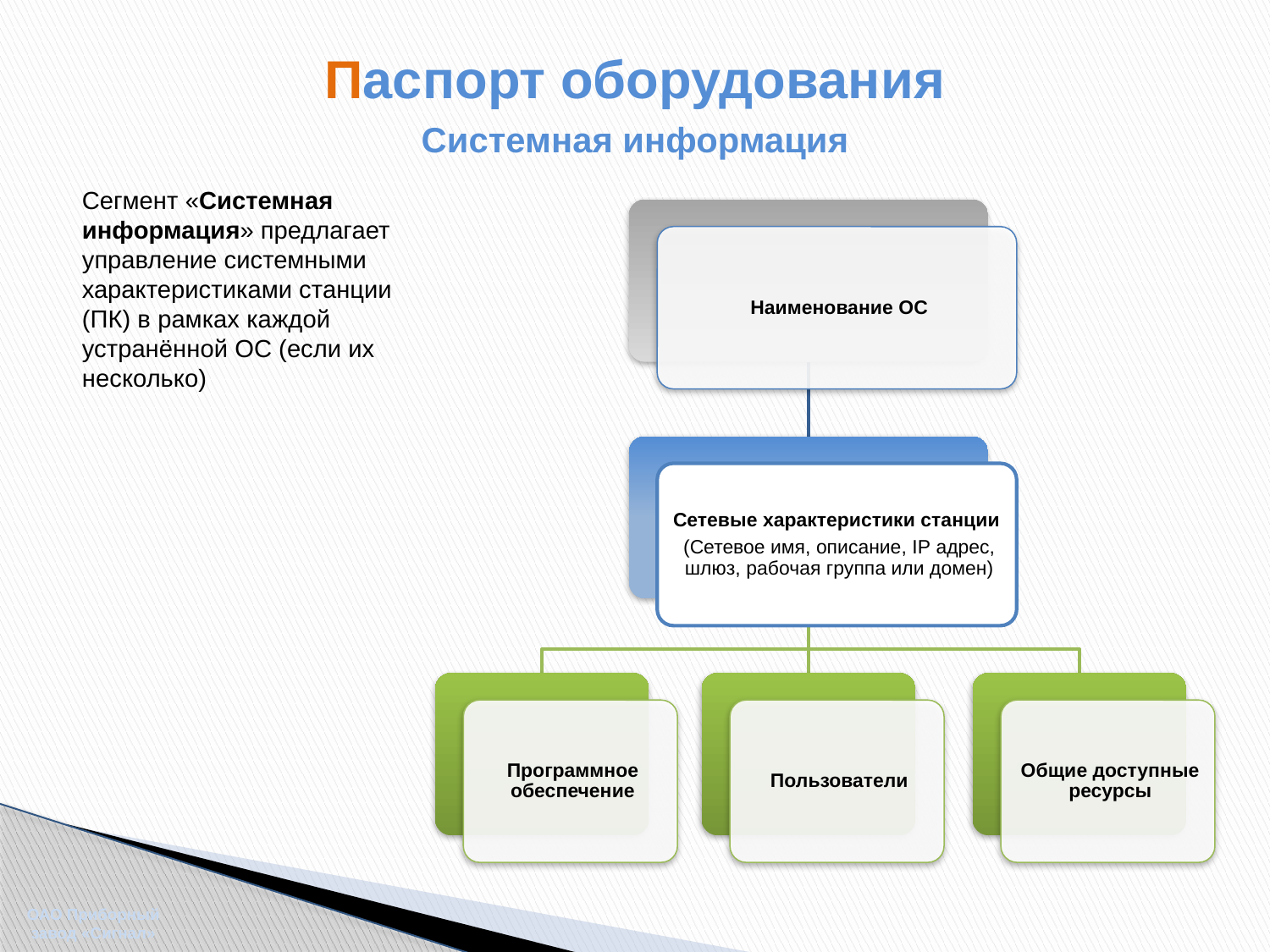

Паспорт оборудования
Системная информация
Сегмент «Системная информация» предлагает управление системными характеристиками станции (ПК) в рамках каждой устранённой ОС (если их несколько)

Наименование ОС
Сетевые характеристики станции
(Сетевое имя, описание, IP адрес, шлюз, рабочая группа или домен)
Программное обеспечение
Пользователи
Общие доступные ресурсы
ОАО Приборный завод «Сигнал»